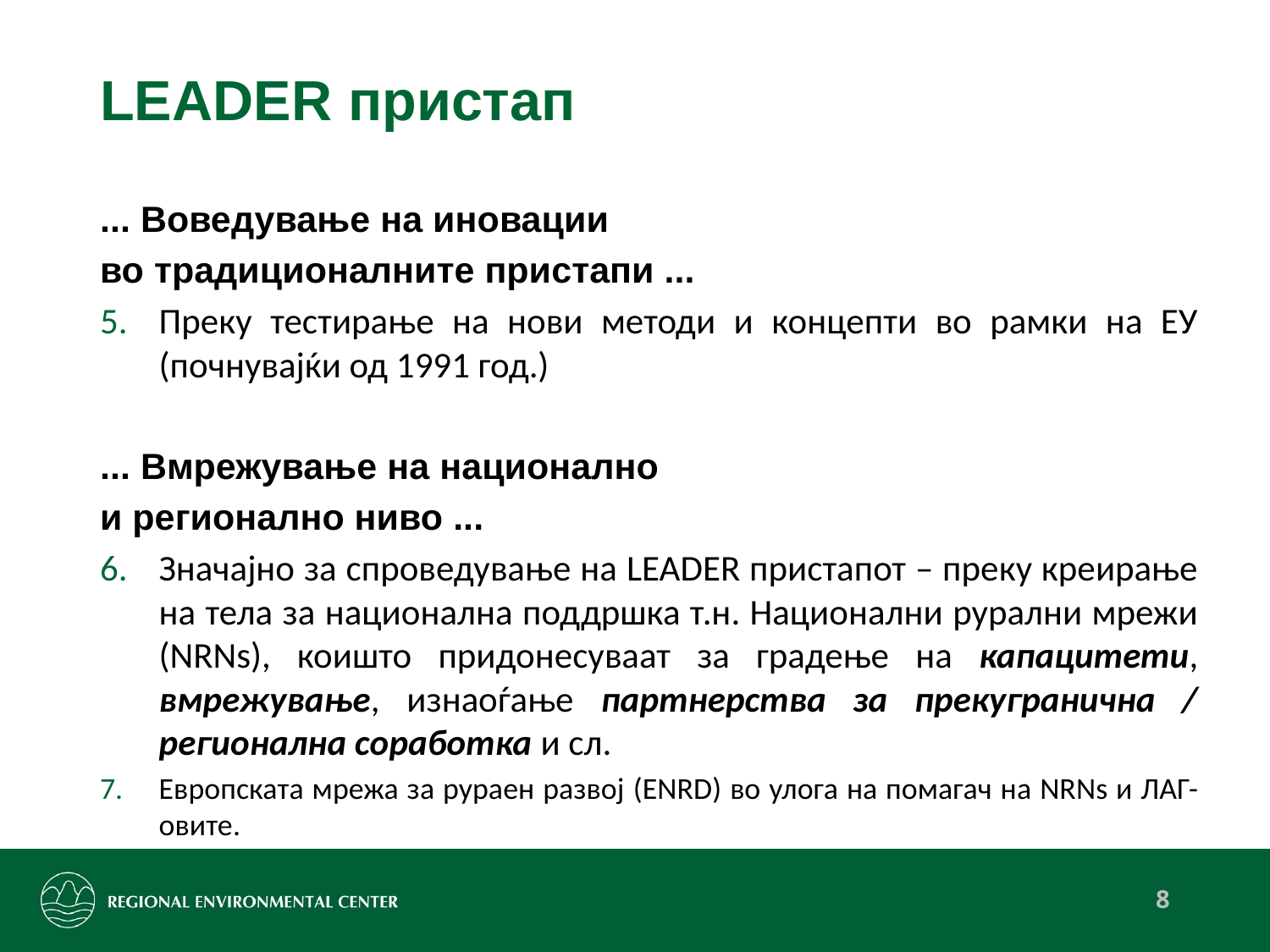

# LEADER пристап
... Воведување на иновации
во традиционалните пристапи ...
Преку тестирање на нови методи и концепти во рамки на ЕУ (почнувајќи од 1991 год.)

... Вмрежување на национално
и регионално ниво ...
Значајно за спроведување на LEADER пристапот – преку креирање на тела за национална поддршка т.н. Национални рурални мрежи (NRNs), коишто придонесуваат за градење на капацитети, вмрежување, изнаоѓање партнерства за прекугранична / регионална соработка и сл.
Европската мрежа за рураен развој (ENRD) во улога на помагач на NRNs и ЛАГ-овите.
8